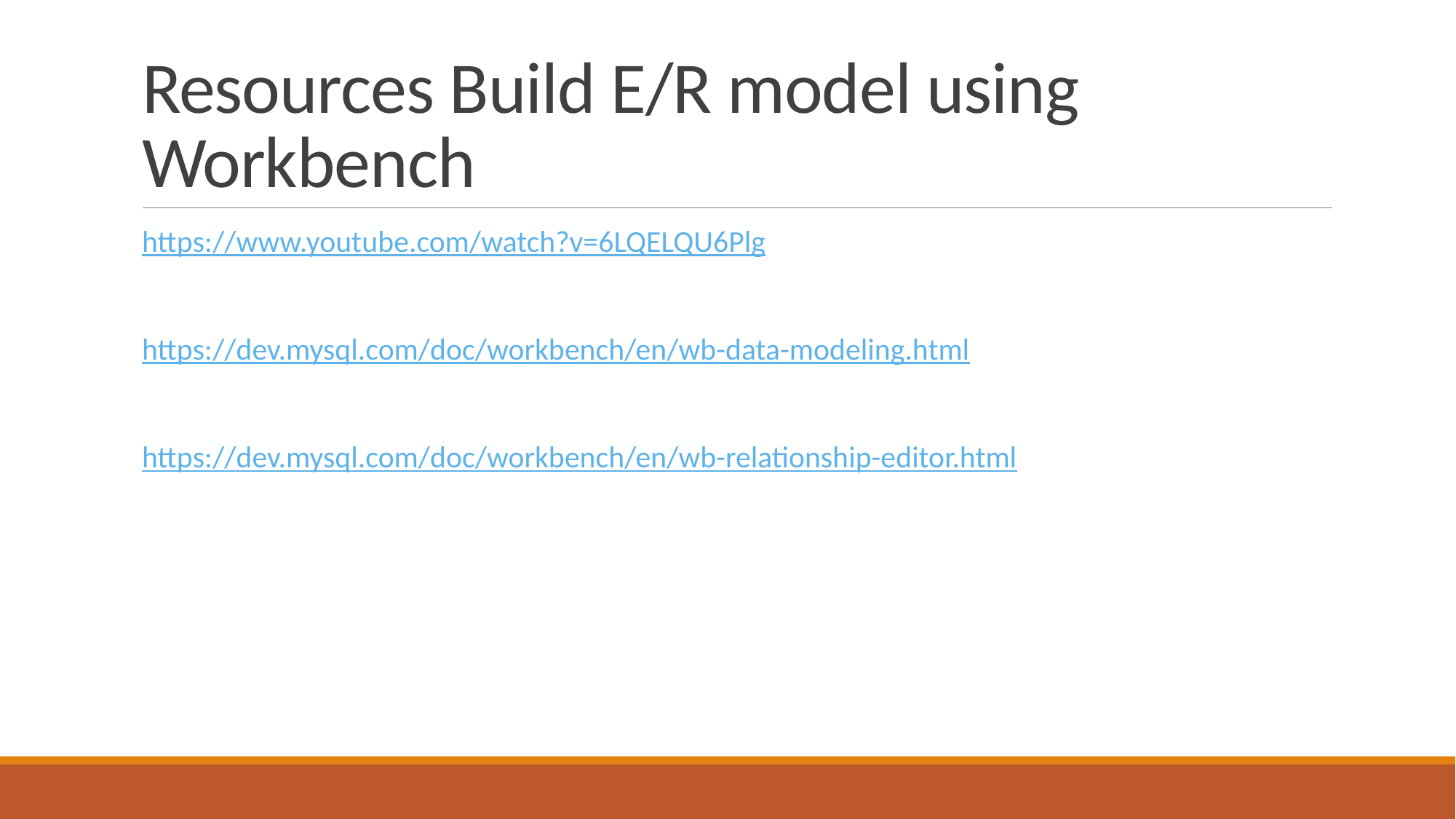

# Resources Build E/R model using Workbench
https://www.youtube.com/watch?v=6LQELQU6Plg

https://dev.mysql.com/doc/workbench/en/wb-data-modeling.html

https://dev.mysql.com/doc/workbench/en/wb-relationship-editor.html